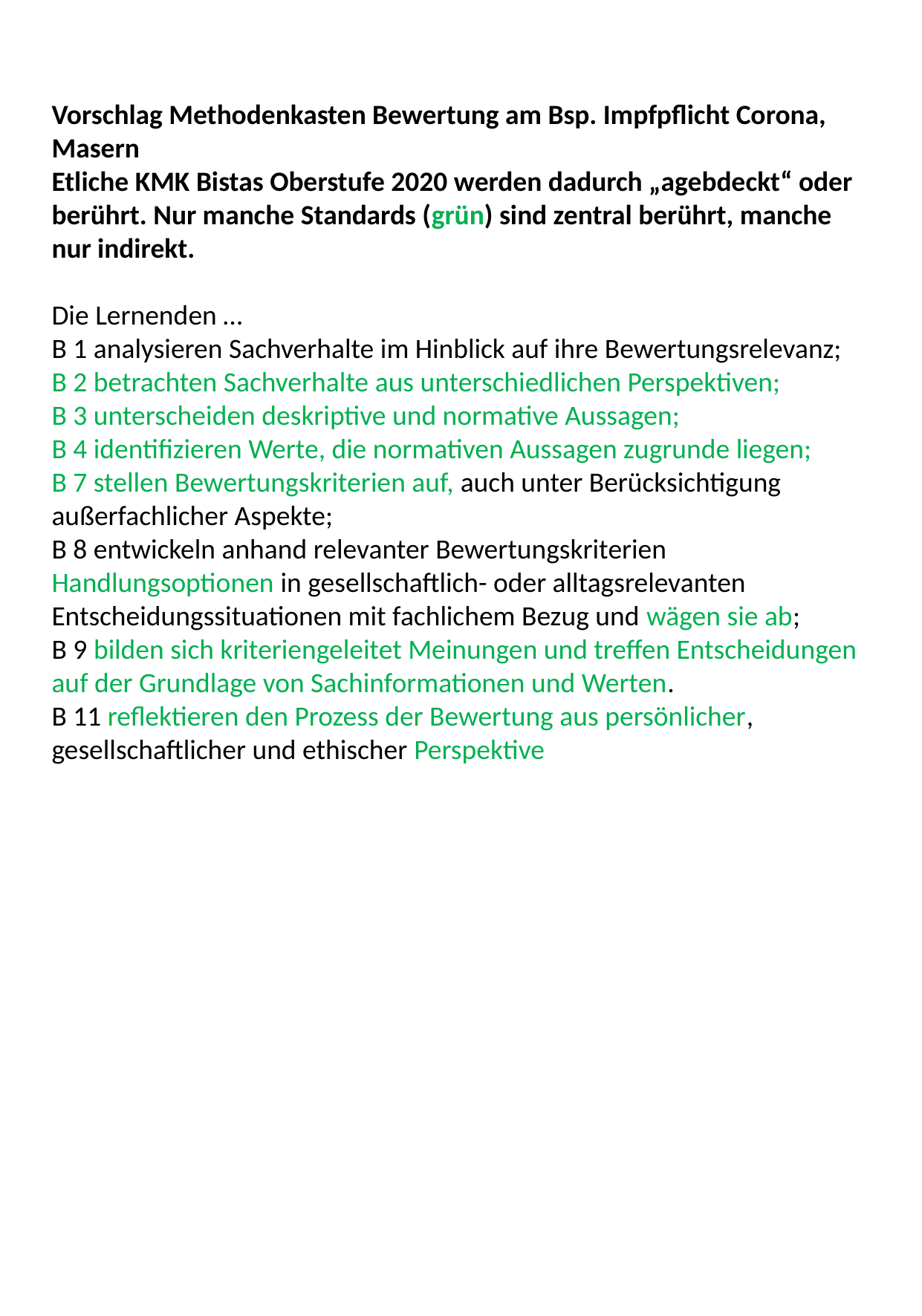

Vorschlag Methodenkasten Bewertung am Bsp. Impfpflicht Corona, Masern
Etliche KMK Bistas Oberstufe 2020 werden dadurch „agebdeckt“ oder berührt. Nur manche Standards (grün) sind zentral berührt, manche nur indirekt.

Die Lernenden …
B 1 analysieren Sachverhalte im Hinblick auf ihre Bewertungsrelevanz;
B 2 betrachten Sachverhalte aus unterschiedlichen Perspektiven;
B 3 unterscheiden deskriptive und normative Aussagen;
B 4 identifizieren Werte, die normativen Aussagen zugrunde liegen;
B 7 stellen Bewertungskriterien auf, auch unter Berücksichtigung außerfachlicher Aspekte;
B 8 entwickeln anhand relevanter Bewertungskriterien Handlungsoptionen in gesellschaftlich- oder alltagsrelevanten Entscheidungssituationen mit fachlichem Bezug und wägen sie ab;
B 9 bilden sich kriteriengeleitet Meinungen und treffen Entscheidungen auf der Grundlage von Sachinformationen und Werten.
B 11 reflektieren den Prozess der Bewertung aus persönlicher, gesellschaftlicher und ethischer Perspektive